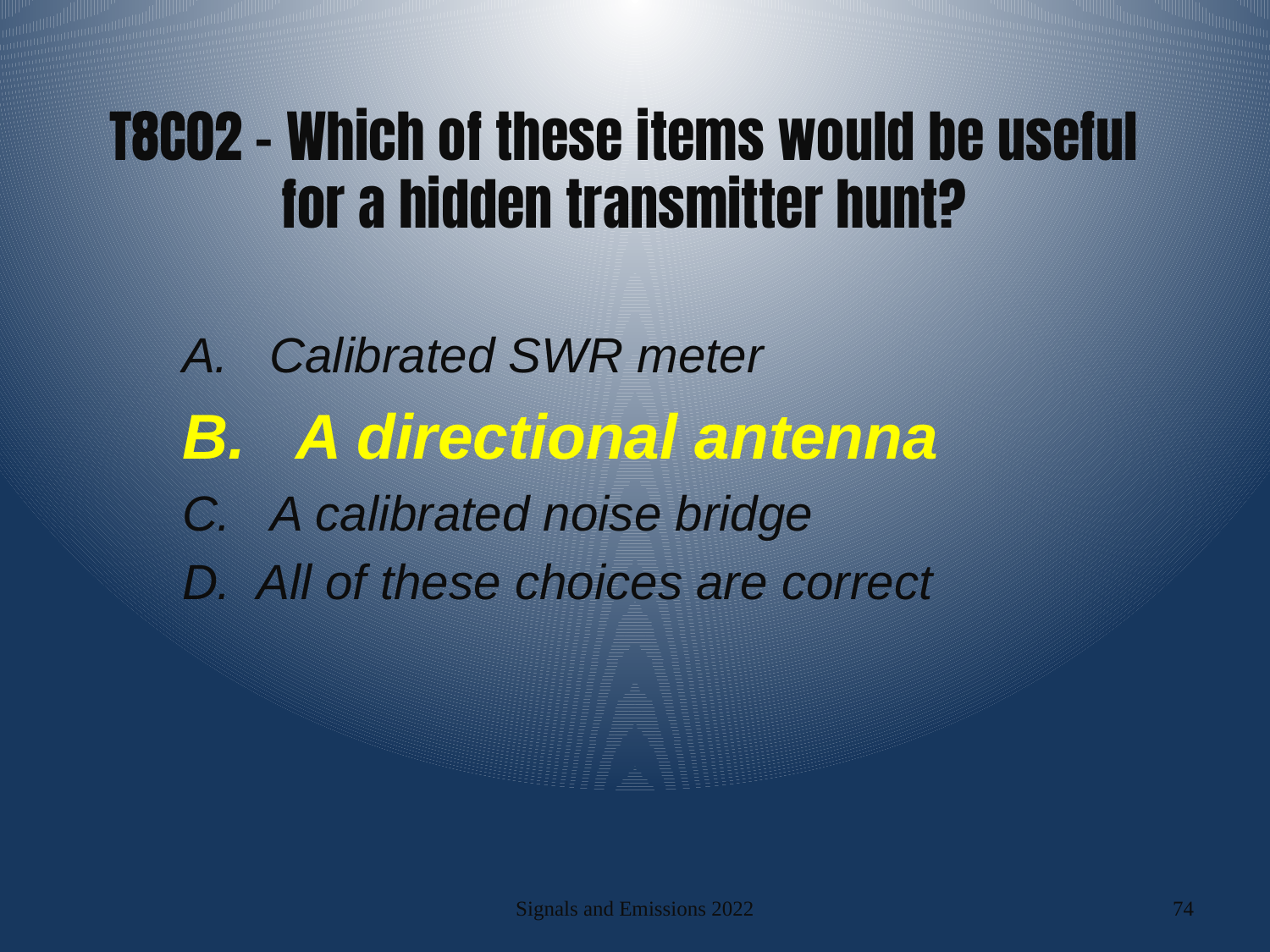

# T8C02 - Which of these items would be useful for a hidden transmitter hunt?
A.   Calibrated SWR meter
B.   A directional antenna
C.   A calibrated noise bridge
D.  All of these choices are correct

Signals and Emissions 2022
74